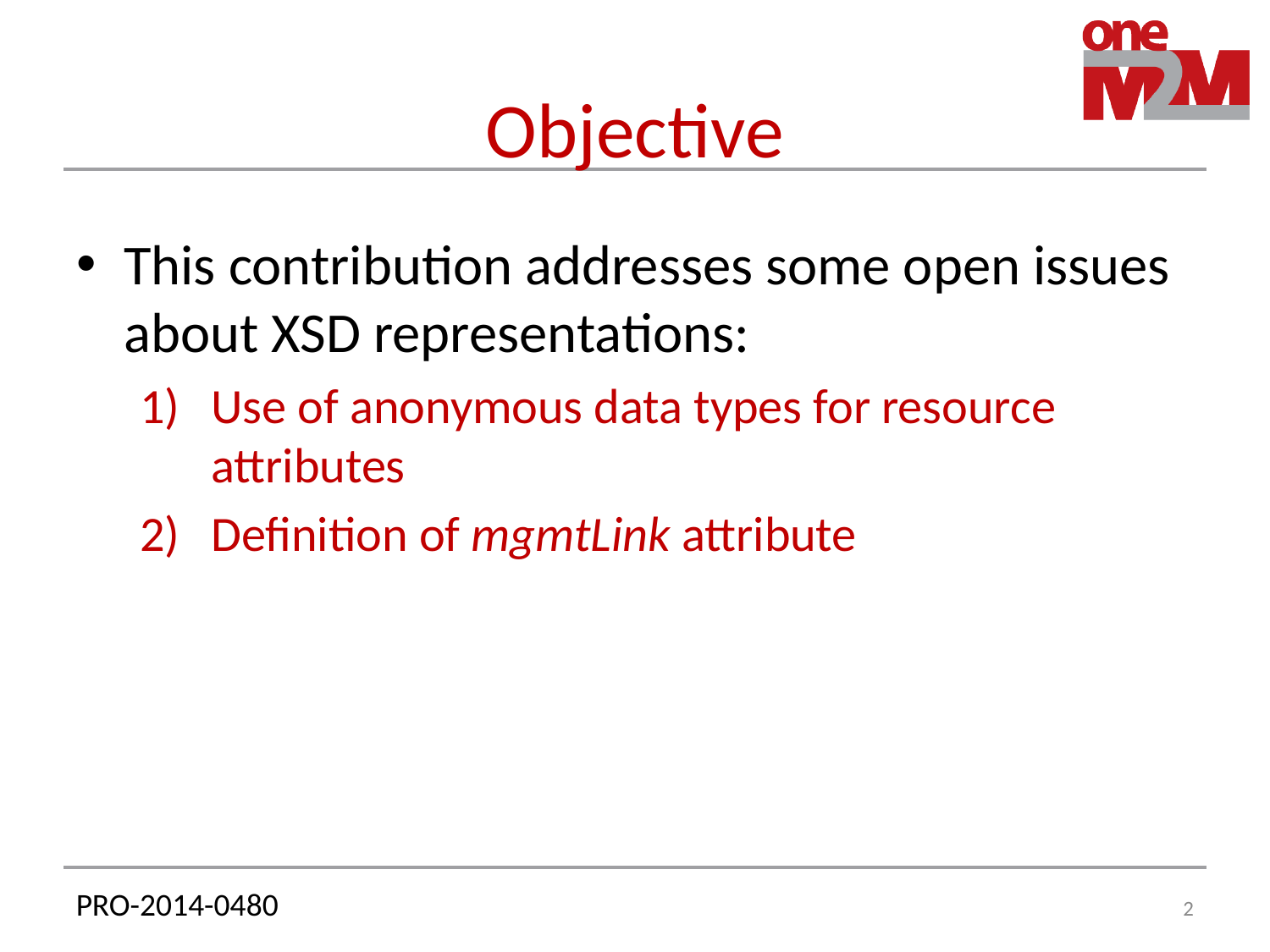

# Objective
This contribution addresses some open issues about XSD representations:
Use of anonymous data types for resource attributes
Definition of mgmtLink attribute

2